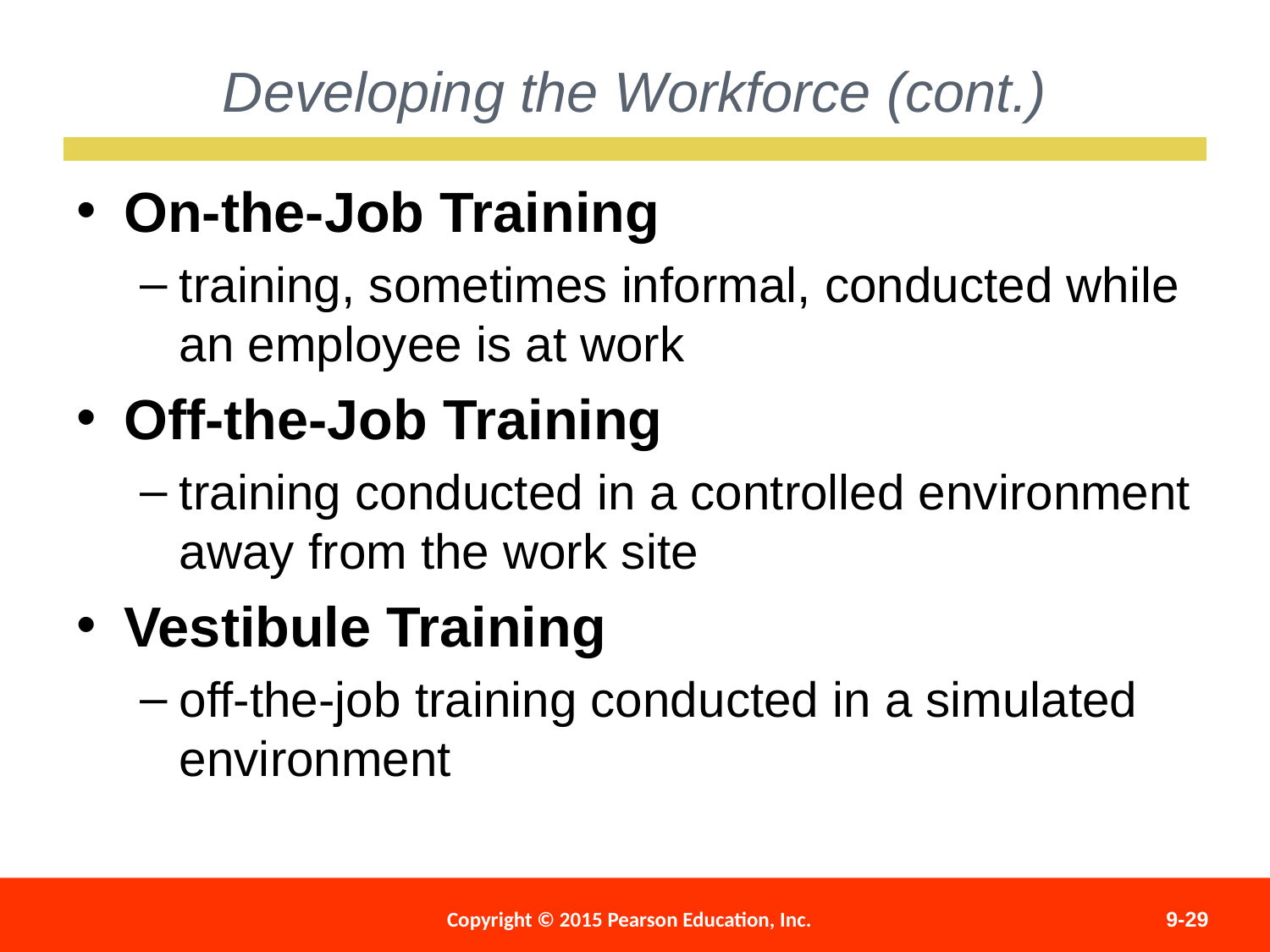

Developing the Workforce (cont.)
On-the-Job Training
training, sometimes informal, conducted while an employee is at work
Off-the-Job Training
training conducted in a controlled environment away from the work site
Vestibule Training
off-the-job training conducted in a simulated environment